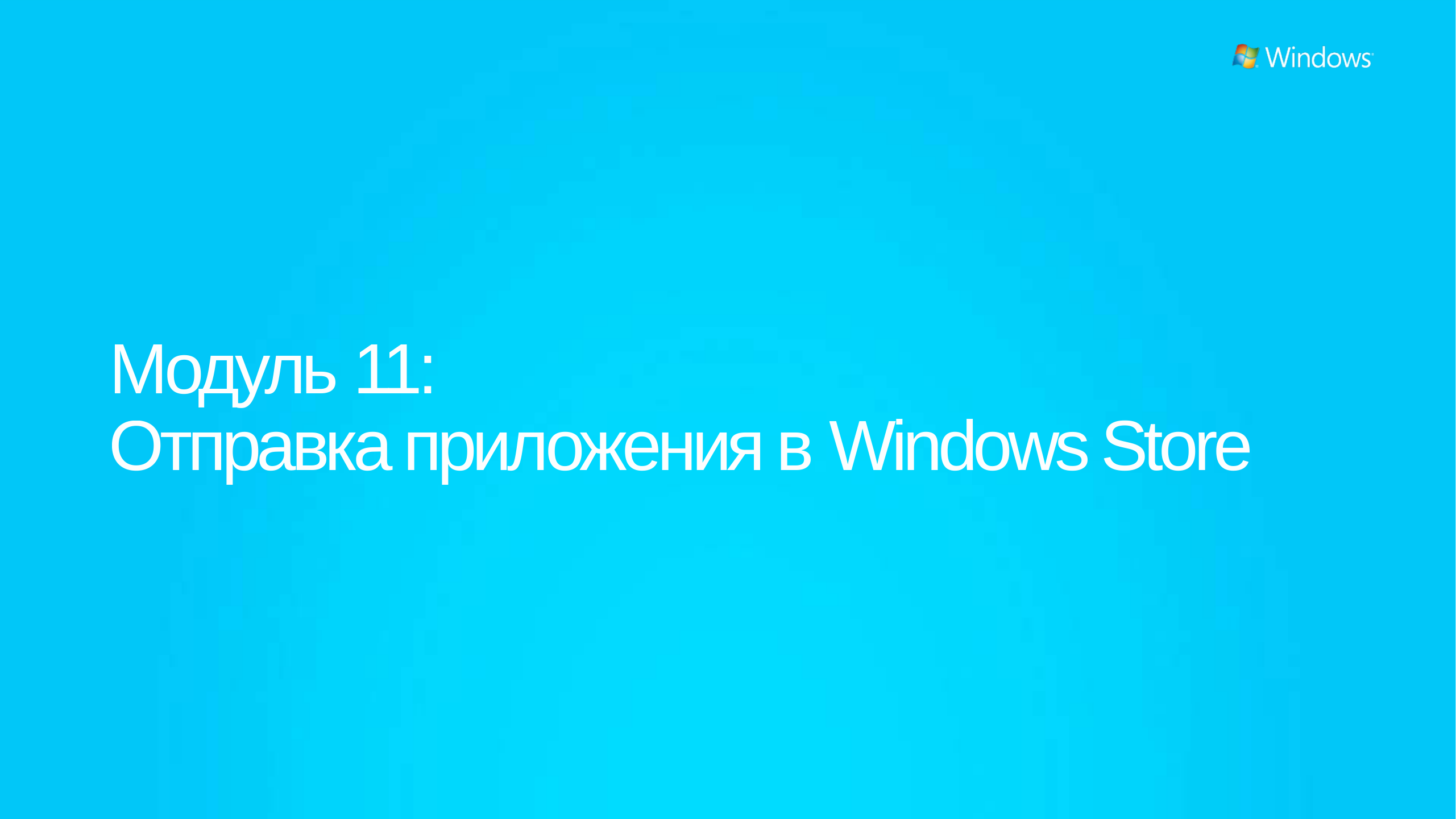

# Модуль 11: Отправка приложения в Windows Store